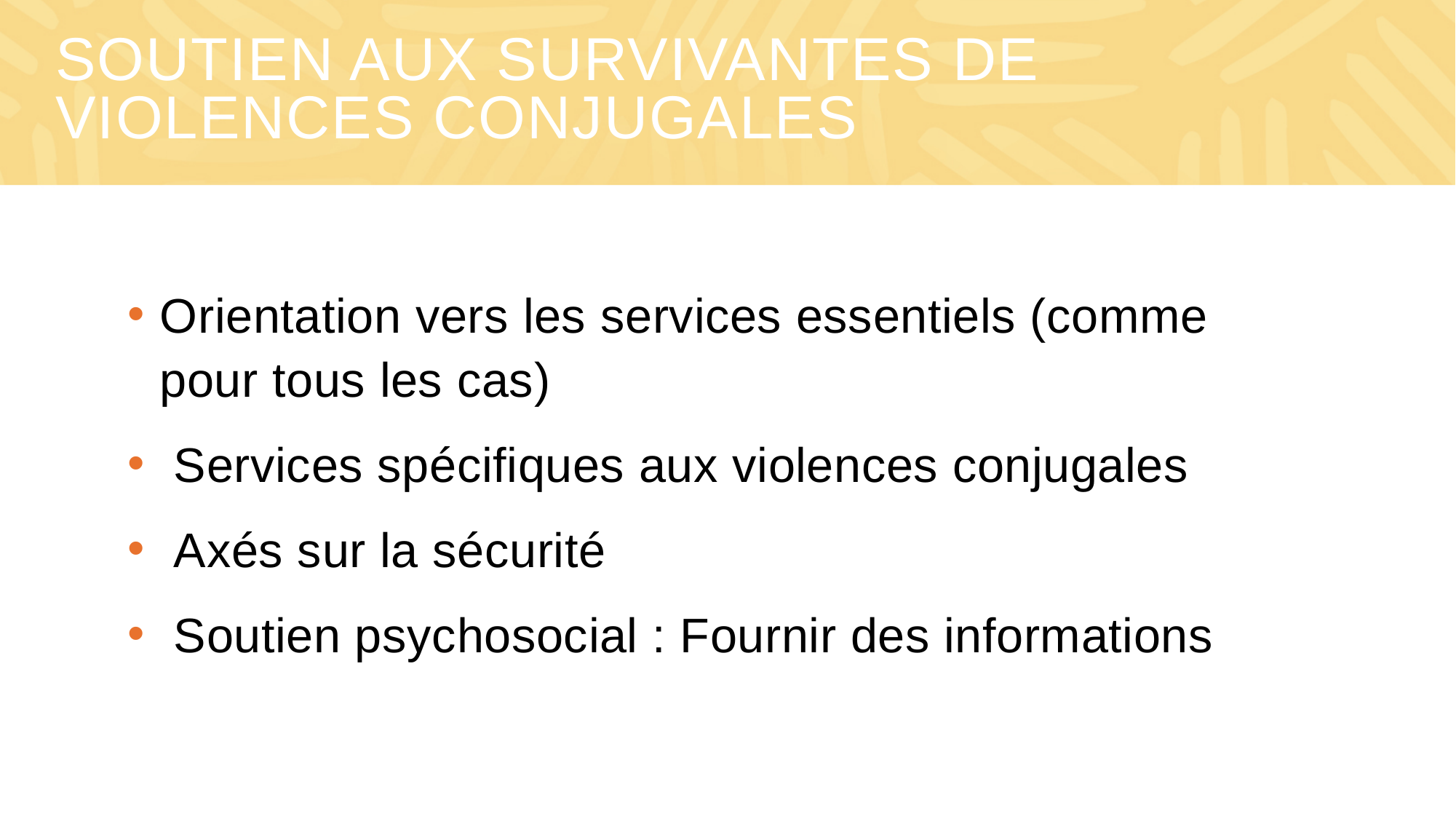

# Soutien aux survivantes de violences conjugales
Orientation vers les services essentiels (comme pour tous les cas)
 Services spécifiques aux violences conjugales
 Axés sur la sécurité
 Soutien psychosocial : Fournir des informations